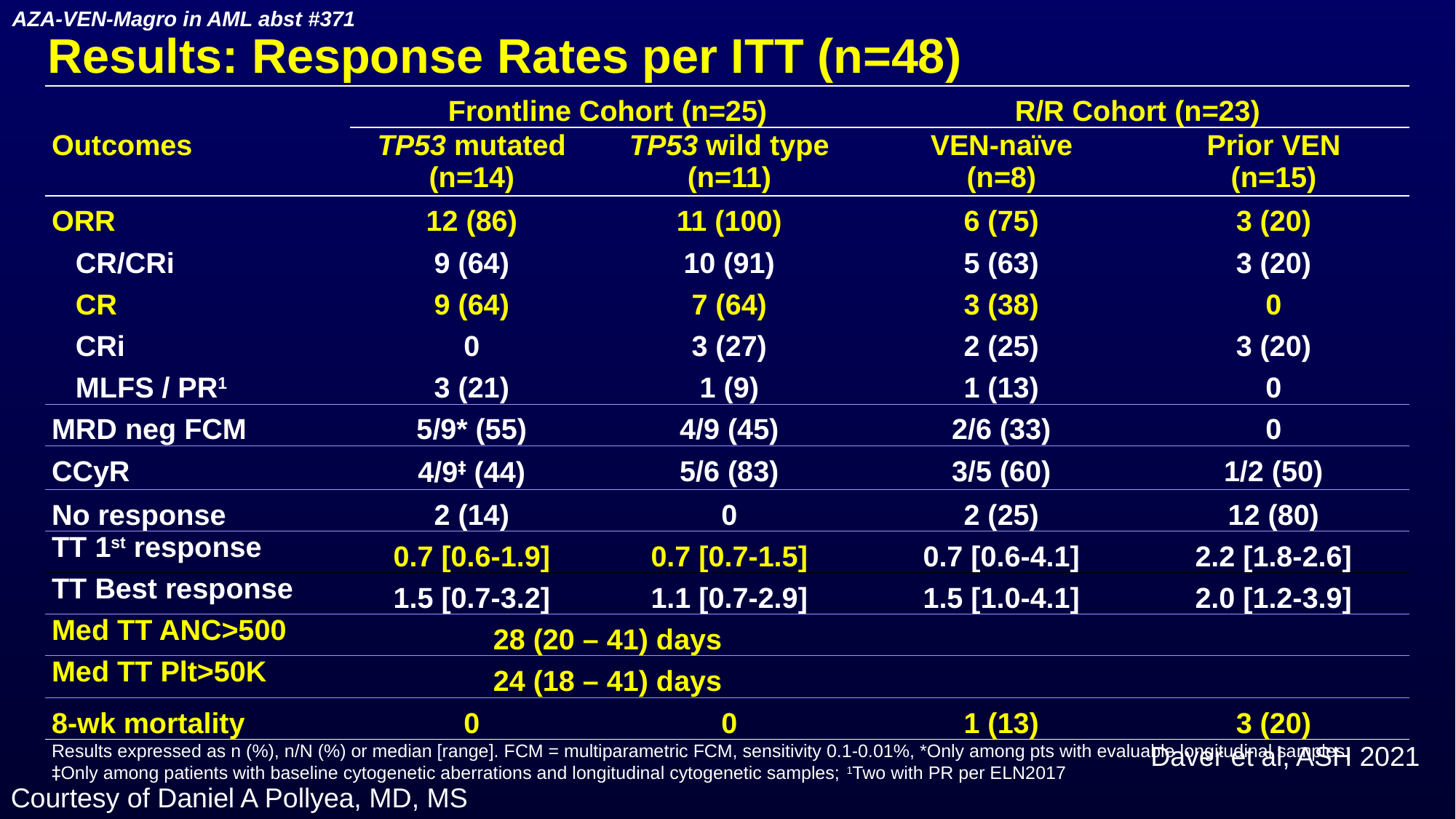

AZA-VEN-Magro in AML abst #371
# Results: Response Rates per ITT (n=48)
| Outcomes | Frontline Cohort (n=25) |  | R/R Cohort (n=23) |  |
| --- | --- | --- | --- | --- |
|  | TP53 mutated (n=14) | TP53 wild type (n=11) | VEN-naïve (n=8) | Prior VEN (n=15) |
| ORR | 12 (86) | 11 (100) | 6 (75) | 3 (20) |
| CR/CRi | 9 (64) | 10 (91) | 5 (63) | 3 (20) |
| CR | 9 (64) | 7 (64) | 3 (38) | 0 |
| CRi | 0 | 3 (27) | 2 (25) | 3 (20) |
| MLFS / PR1 | 3 (21) | 1 (9) | 1 (13) | 0 |
| MRD neg FCM | 5/9\* (55) | 4/9 (45) | 2/6 (33) | 0 |
| CCyR | 4/9‡ (44) | 5/6 (83) | 3/5 (60) | 1/2 (50) |
| No response | 2 (14) | 0 | 2 (25) | 12 (80) |
| TT 1st response | 0.7 [0.6-1.9] | 0.7 [0.7-1.5] | 0.7 [0.6-4.1] | 2.2 [1.8-2.6] |
| TT Best response | 1.5 [0.7-3.2] | 1.1 [0.7-2.9] | 1.5 [1.0-4.1] | 2.0 [1.2-3.9] |
| Med TT ANC>500 | 28 (20 – 41) days |  |  |  |
| Med TT Plt>50K | 24 (18 – 41) days |  |  |  |
| 8-wk mortality | 0 | 0 | 1 (13) | 3 (20) |
| Results expressed as n (%), n/N (%) or median [range]. FCM = multiparametric FCM, sensitivity 0.1-0.01%, \*Only among pts with evaluable longitudinal samples; ‡Only among patients with baseline cytogenetic aberrations and longitudinal cytogenetic samples; 1Two with PR per ELN2017 |  |  |  |  |
Daver et al, ASH 2021
Courtesy of Daniel A Pollyea, MD, MS